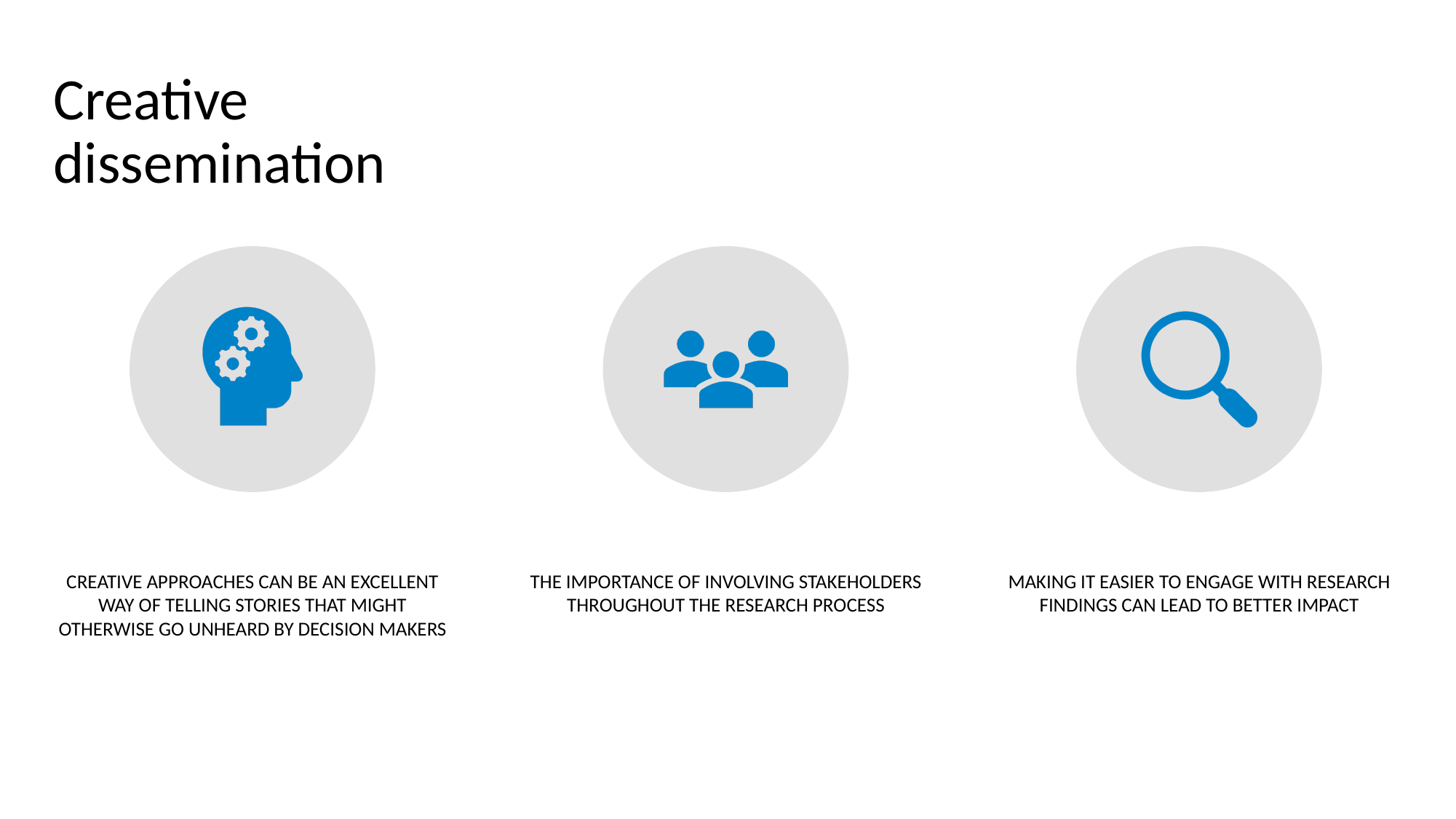

# Creative dissemination
Creative approaches can be an excellent way of telling stories that might otherwise go unheard by decision makers
The importance of involving stakeholders throughout the research process
Making it easier to engage with research findings can lead to better impact